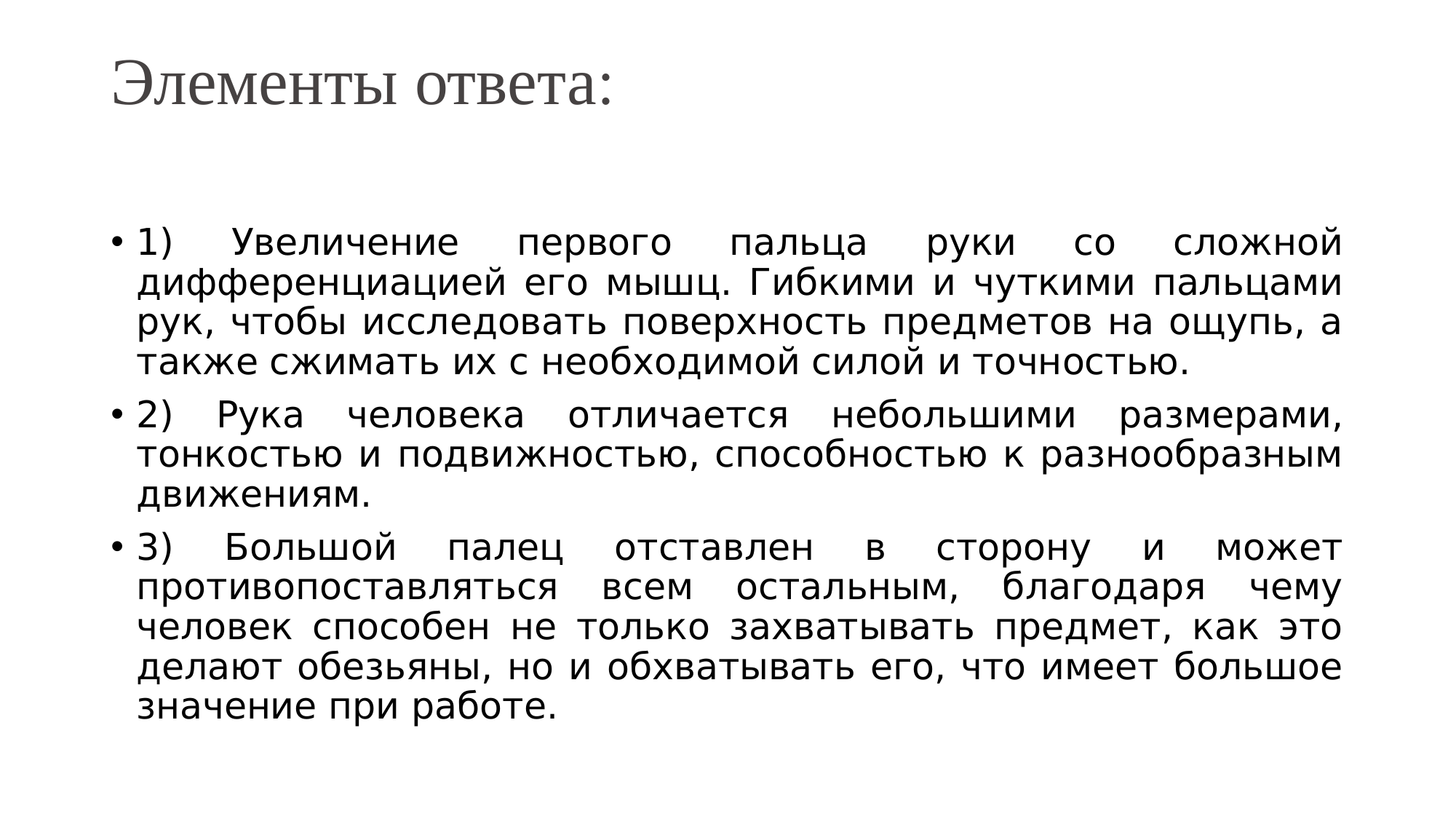

# Элементы ответа:
1) Увеличение первого пальца руки со сложной дифференциацией его мышц. Гибкими и чуткими пальцами рук, чтобы исследовать поверхность предметов на ощупь, а также сжимать их с необходимой силой и точностью.
2) Рука человека отличается небольшими размерами, тонкостью и подвижностью, способностью к разнообразным движениям.
3) Большой палец отставлен в сторону и может противопоставляться всем остальным, благодаря чему человек способен не только захватывать предмет, как это делают обезьяны, но и обхватывать его, что имеет большое значение при работе.